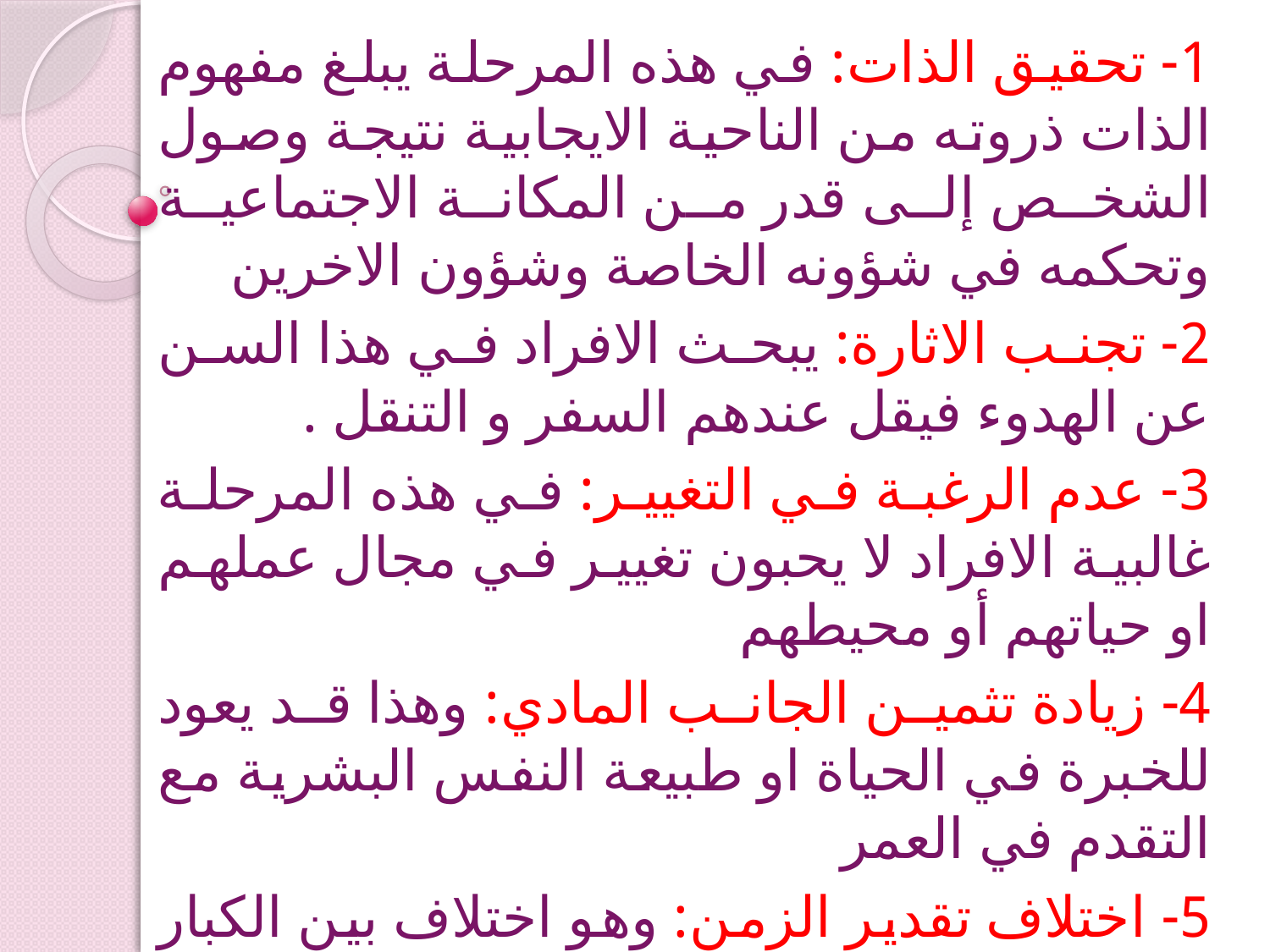

1- تحقيق الذات: في هذه المرحلة يبلغ مفهوم الذات ذروته من الناحية الايجابية نتيجة وصول الشخص إلى قدر من المكانة الاجتماعية وتحكمه في شؤونه الخاصة وشؤون الاخرين
2- تجنب الاثارة: يبحث الافراد في هذا السن عن الهدوء فيقل عندهم السفر و التنقل .
3- عدم الرغبة في التغيير: في هذه المرحلة غالبية الافراد لا يحبون تغيير في مجال عملهم او حياتهم أو محيطهم
4- زيادة تثمين الجانب المادي: وهذا قد يعود للخبرة في الحياة او طبيعة النفس البشرية مع التقدم في العمر
5- اختلاف تقدير الزمن: وهو اختلاف بين الكبار والشباب في تقدير بعض المواقف و الاحداث في اوقات معينة السابقة  او القادمة .